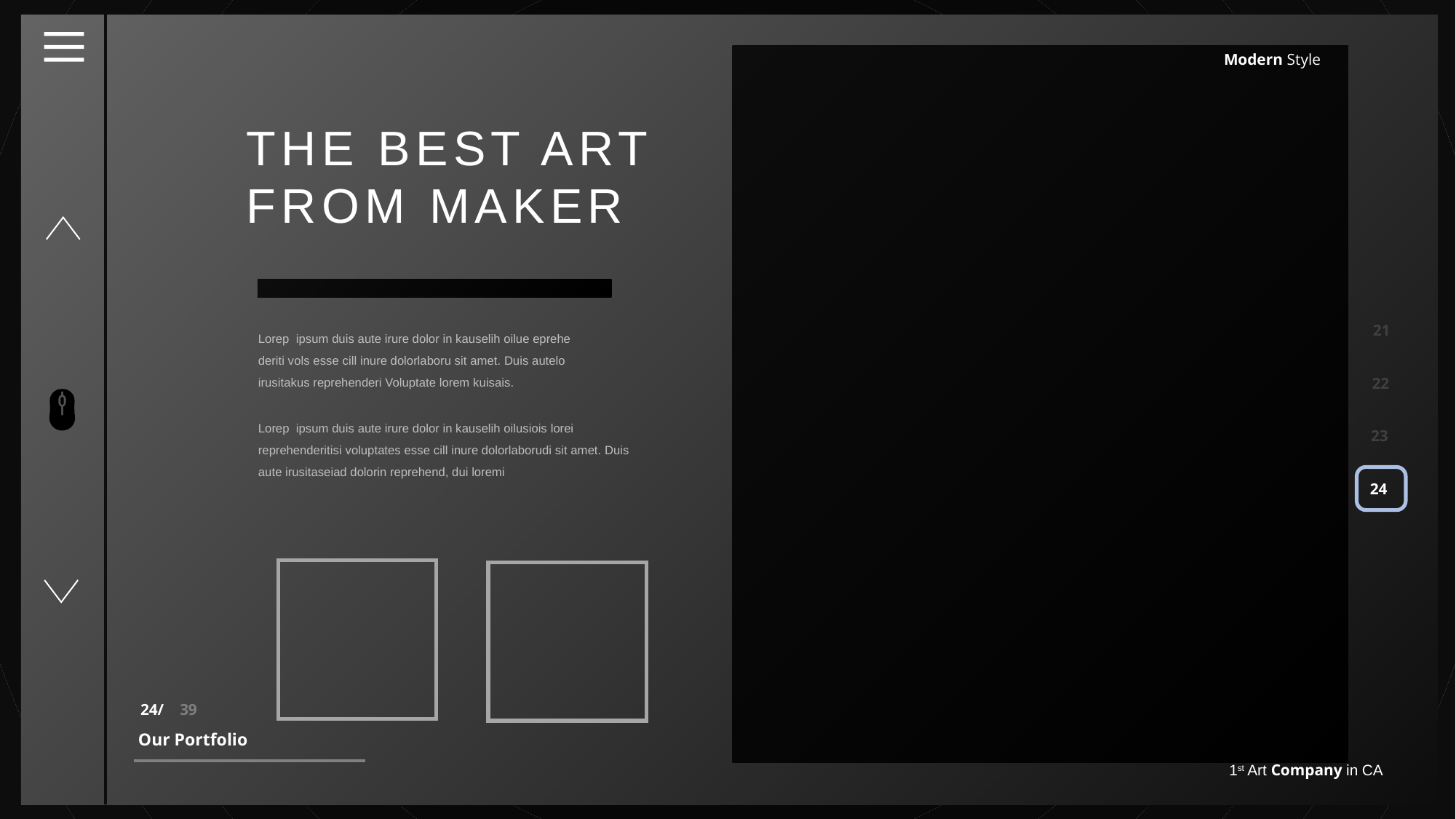

Modern Style

THE BEST ART
FROM MAKER

21
Lorep  ipsum duis aute irure dolor in kauselih oilue eprehe
deriti vols esse cill inure dolorlaboru sit amet. Duis autelo irusitakus reprehenderi Voluptate lorem kuisais.
22

Lorep  ipsum duis aute irure dolor in kauselih oilusiois lorei reprehenderitisi voluptates esse cill inure dolorlaborudi sit amet. Duis aute irusitaseiad dolorin reprehend, dui loremi
23

24

24/    39
Our Portfolio
1st Art Company in CA